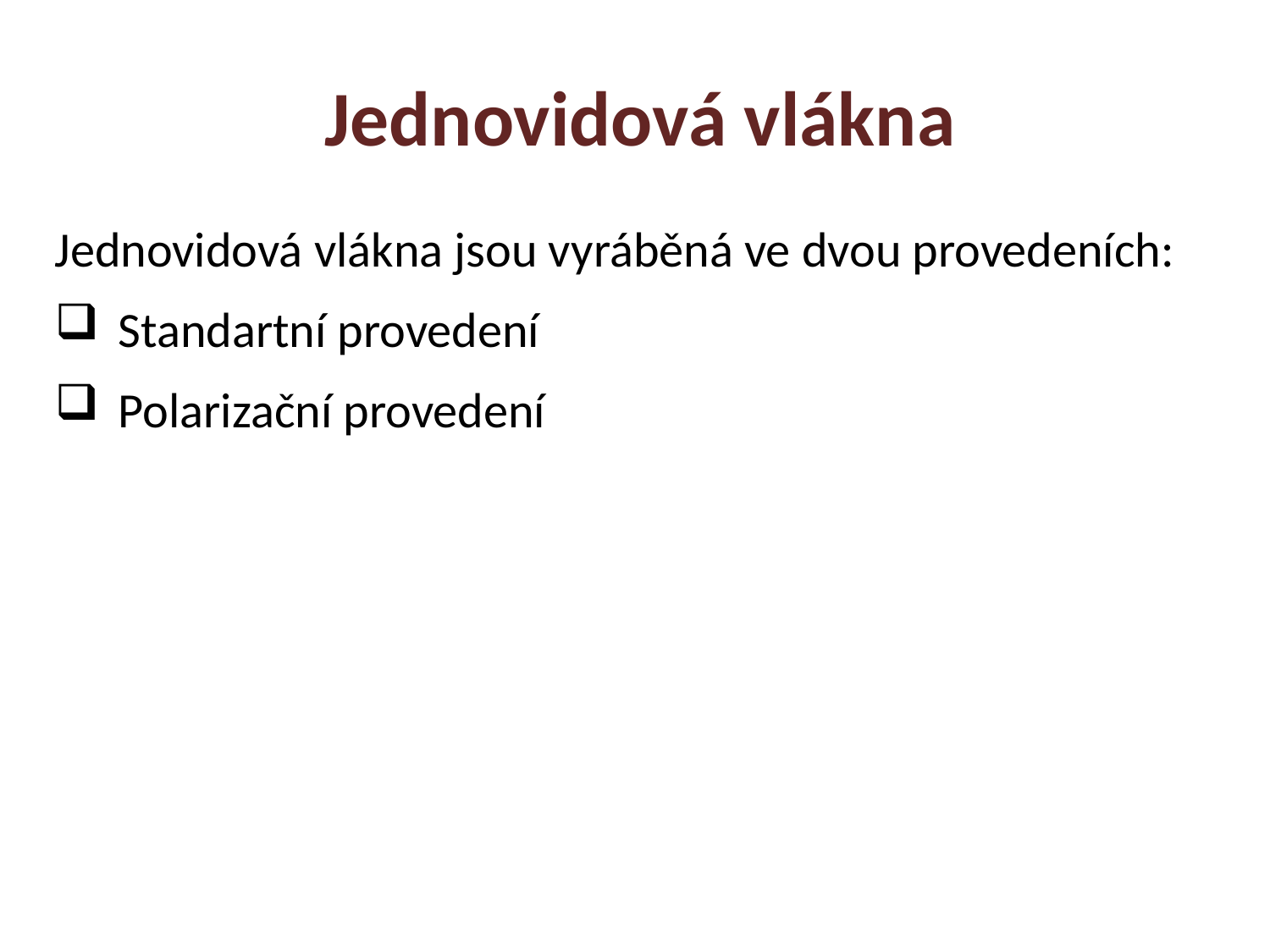

Jednovidová vlákna
Jednovidová vlákna jsou vyráběná ve dvou provedeních:
Standartní provedení
Polarizační provedení